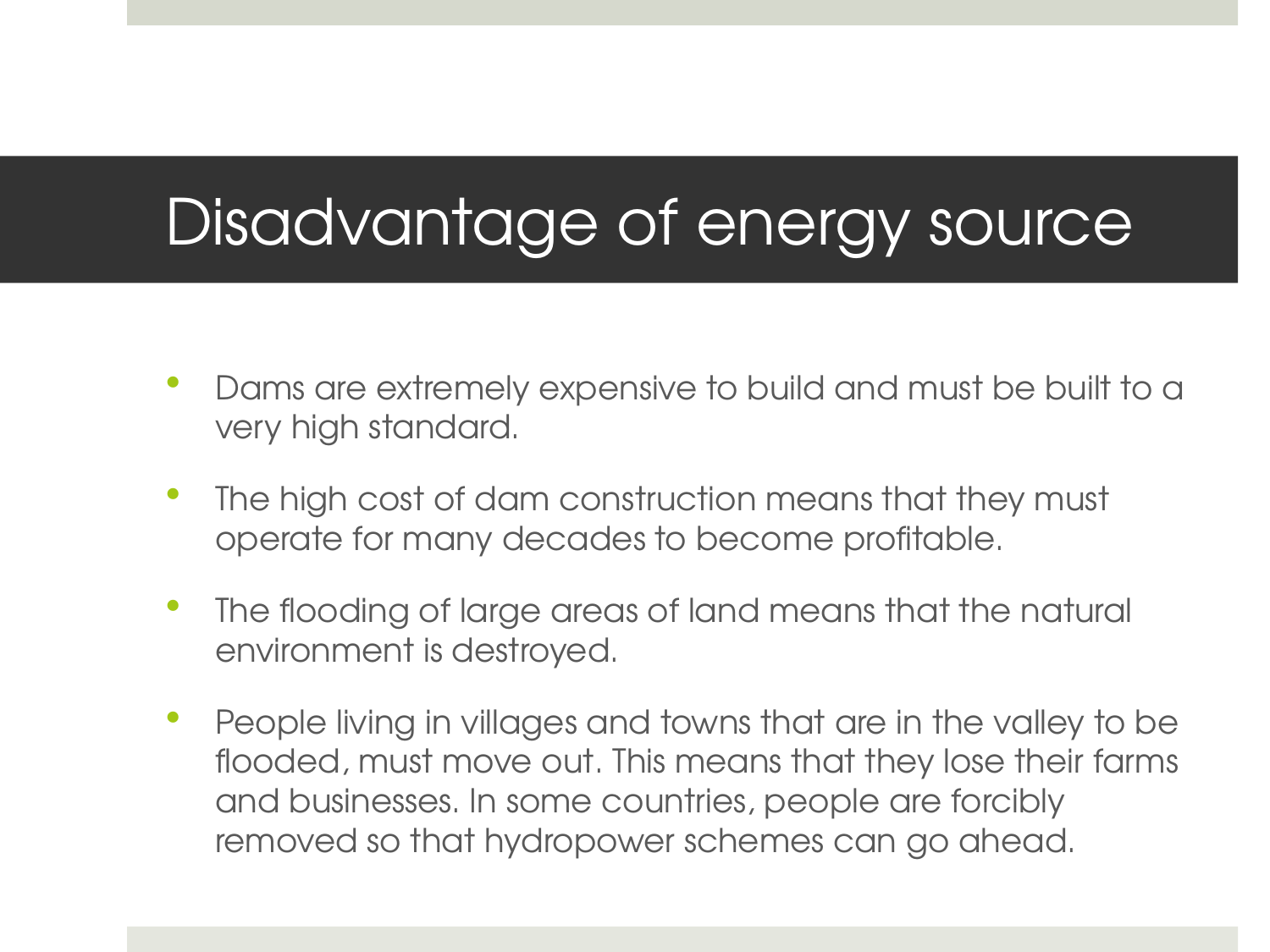

# Disadvantage of energy source
Dams are extremely expensive to build and must be built to a very high standard.
The high cost of dam construction means that they must operate for many decades to become profitable.
The flooding of large areas of land means that the natural environment is destroyed.
People living in villages and towns that are in the valley to be flooded, must move out. This means that they lose their farms and businesses. In some countries, people are forcibly removed so that hydropower schemes can go ahead.